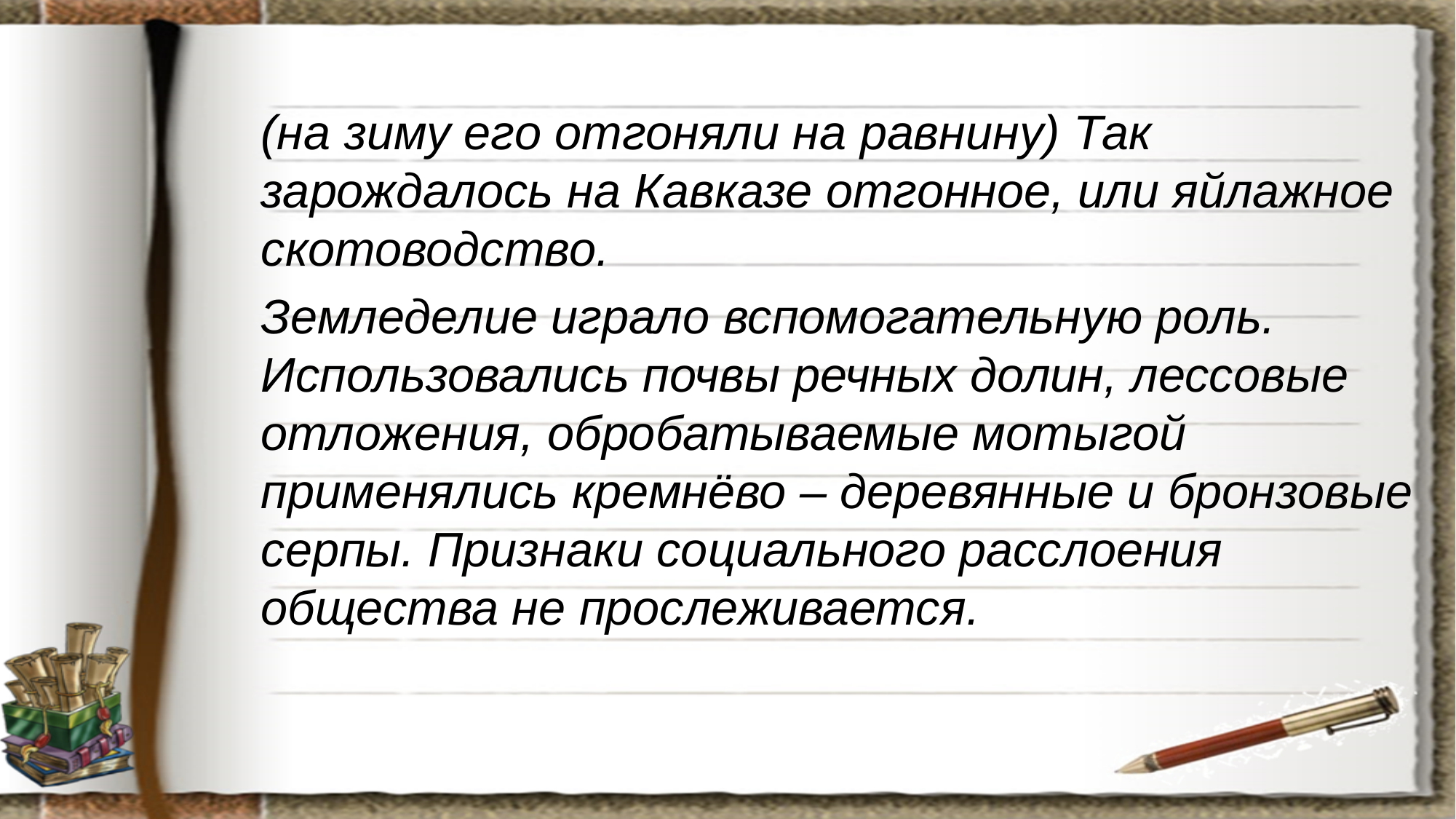

#
(на зиму его отгоняли на равнину) Так зарождалось на Кавказе отгонное, или яйлажное скотоводство.
Земледелие играло вспомогательную роль. Использовались почвы речных долин, лессовые отложения, обробатываемые мотыгой применялись кремнёво – деревянные и бронзовые серпы. Признаки социального расслоения общества не прослеживается.